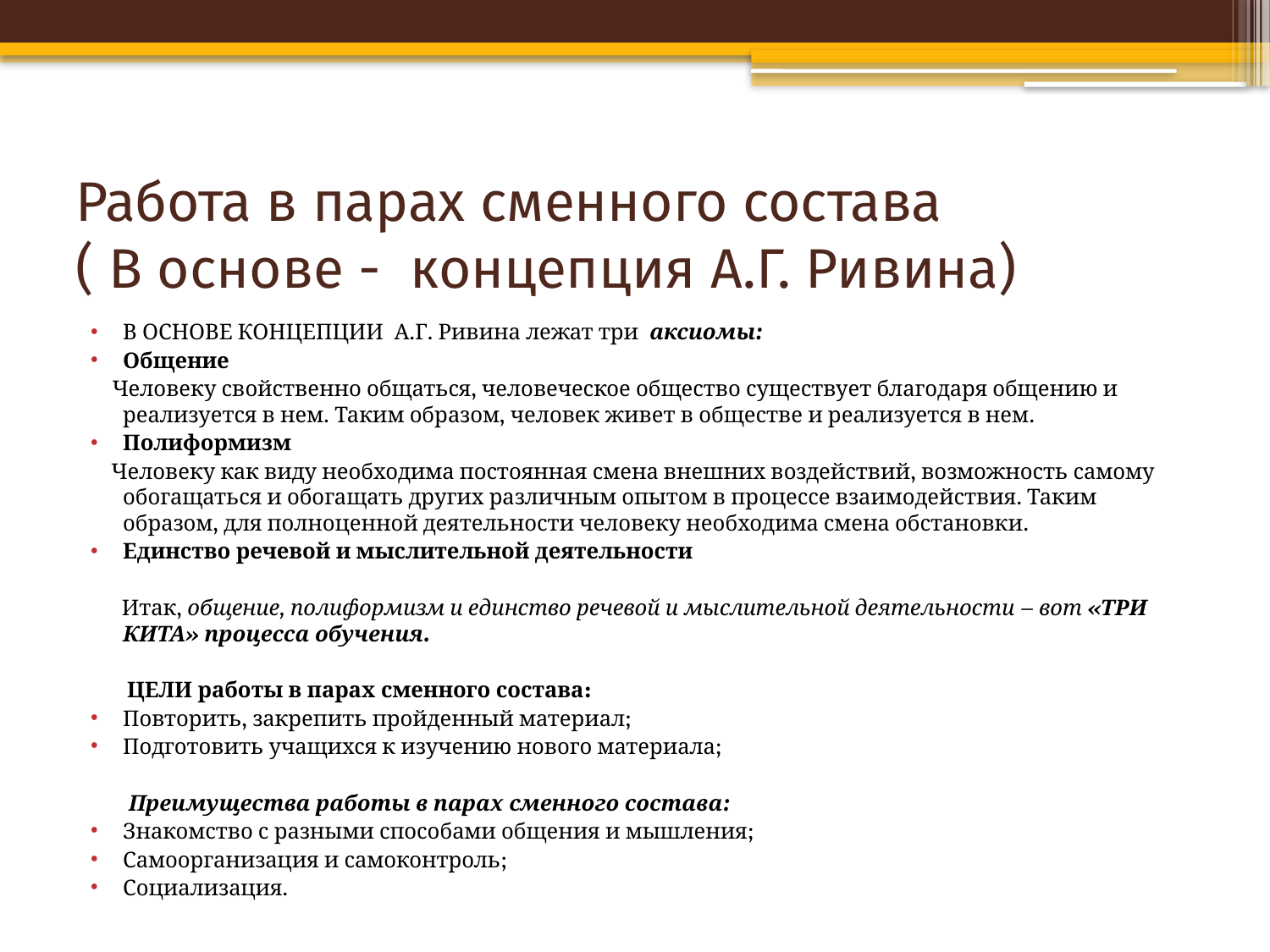

# Работа в парах сменного состава ( В основе -  концепция А.Г. Ривина)
В ОСНОВЕ КОНЦЕПЦИИ  А.Г. Ривина лежат три  аксиомы:
Общение
    Человеку свойственно общаться, человеческое общество существует благодаря общению и реализуется в нем. Таким образом, человек живет в обществе и реализуется в нем.
Полиформизм
    Человеку как виду необходима постоянная смена внешних воздействий, возможность самому обогащаться и обогащать других различным опытом в процессе взаимодействия. Таким образом, для полноценной деятельности человеку необходима смена обстановки.
Единство речевой и мыслительной деятельности

      Итак, общение, полиформизм и единство речевой и мыслительной деятельности – вот «ТРИ КИТА» процесса обучения.

       ЦЕЛИ работы в парах сменного состава:
Повторить, закрепить пройденный материал;
Подготовить учащихся к изучению нового материала;

       Преимущества работы в парах сменного состава:
Знакомство с разными способами общения и мышления;
Самоорганизация и самоконтроль;
Социализация.